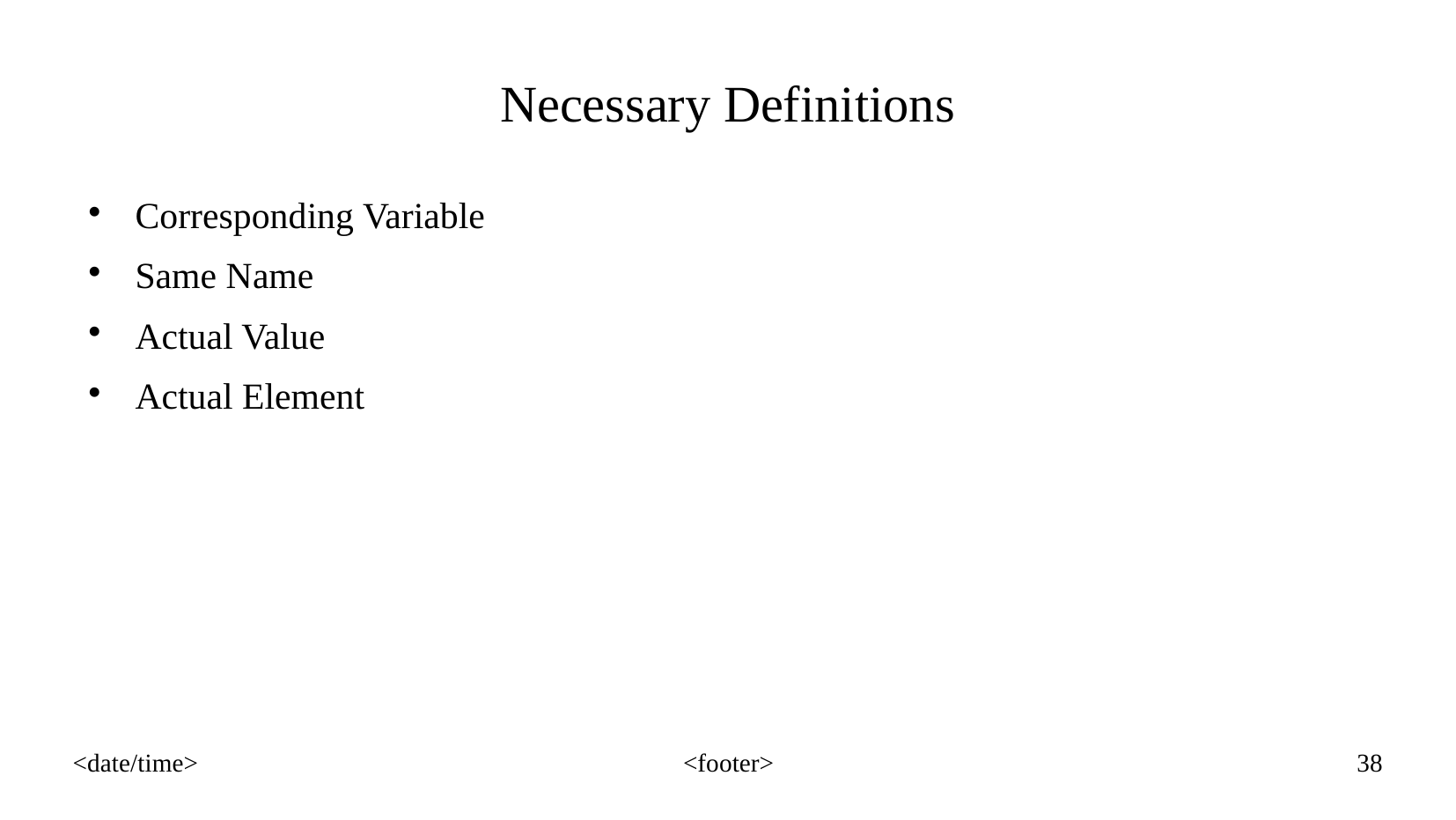

Necessary Definitions
Corresponding Variable
Same Name
Actual Value
Actual Element